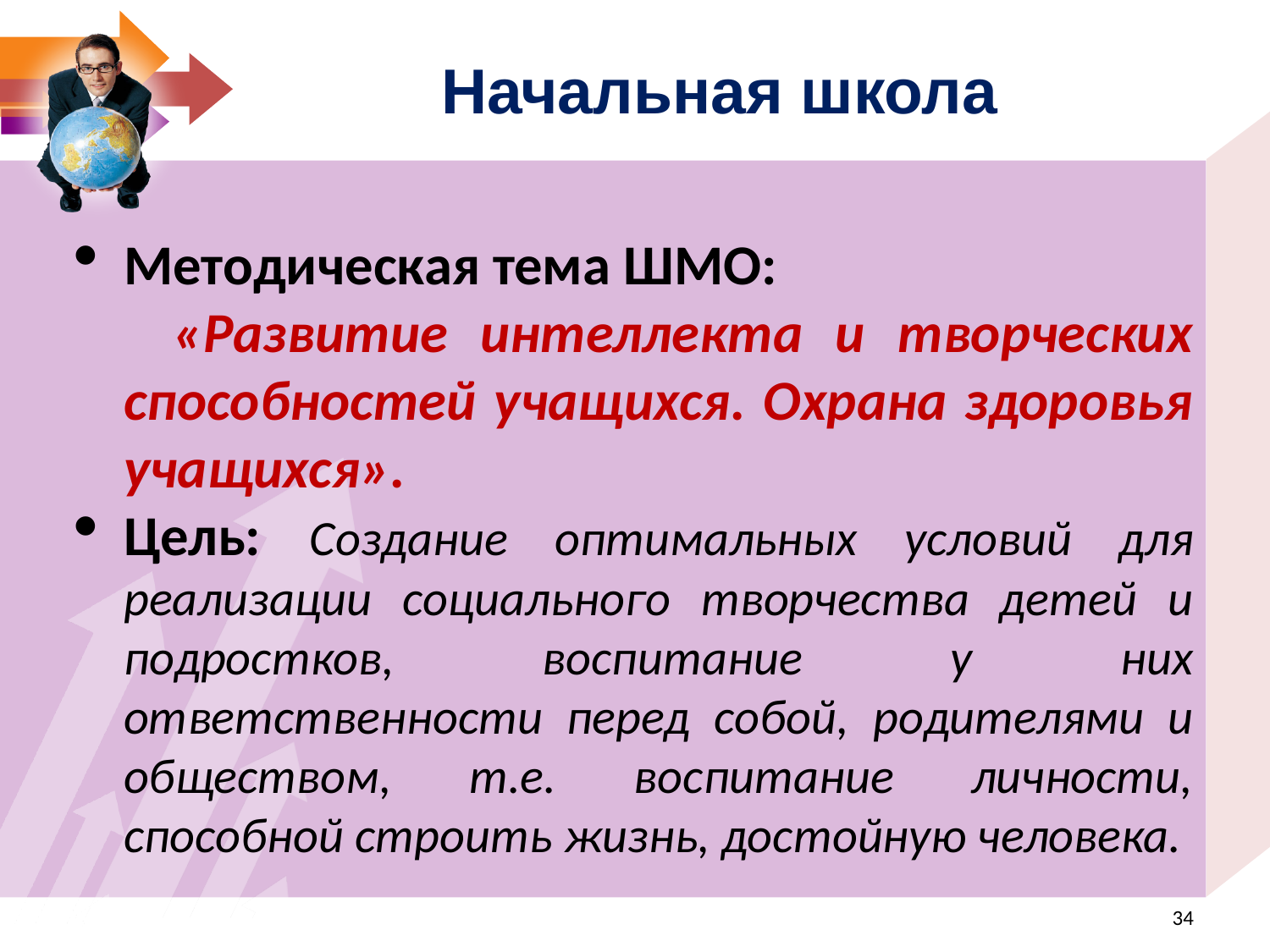

Начальная школа
Методическая тема ШМО:
   «Развитие интеллекта и творческих способностей учащихся. Охрана здоровья учащихся».
Цель: Создание оптимальных условий для реализации социального творчества детей и подростков, воспитание у них ответственности перед собой, родителями и обществом, т.е. воспитание личности, способной строить жизнь, достойную человека.

34